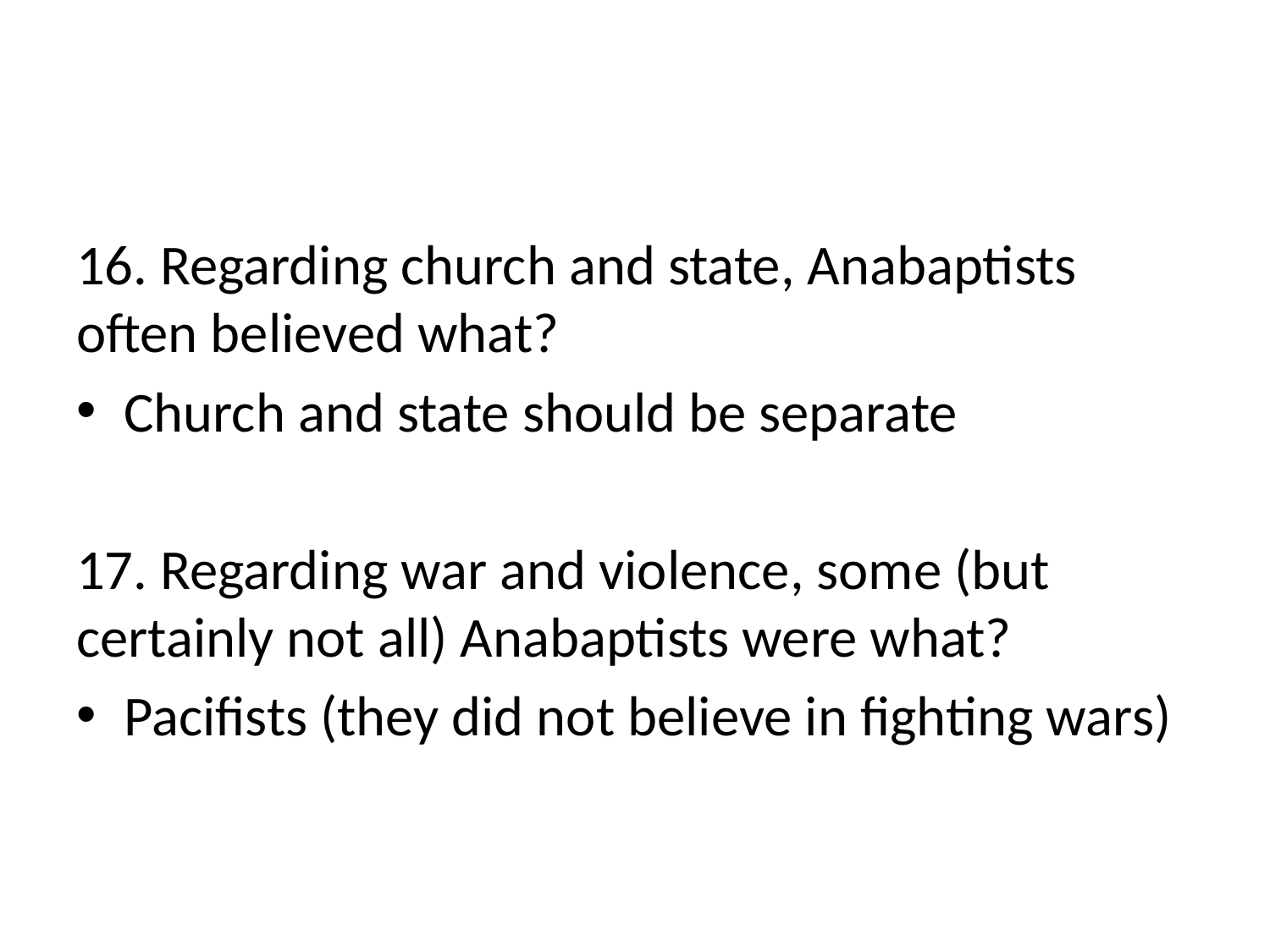

#
16. Regarding church and state, Anabaptists often believed what?
Church and state should be separate

17. Regarding war and violence, some (but certainly not all) Anabaptists were what?
Pacifists (they did not believe in fighting wars)